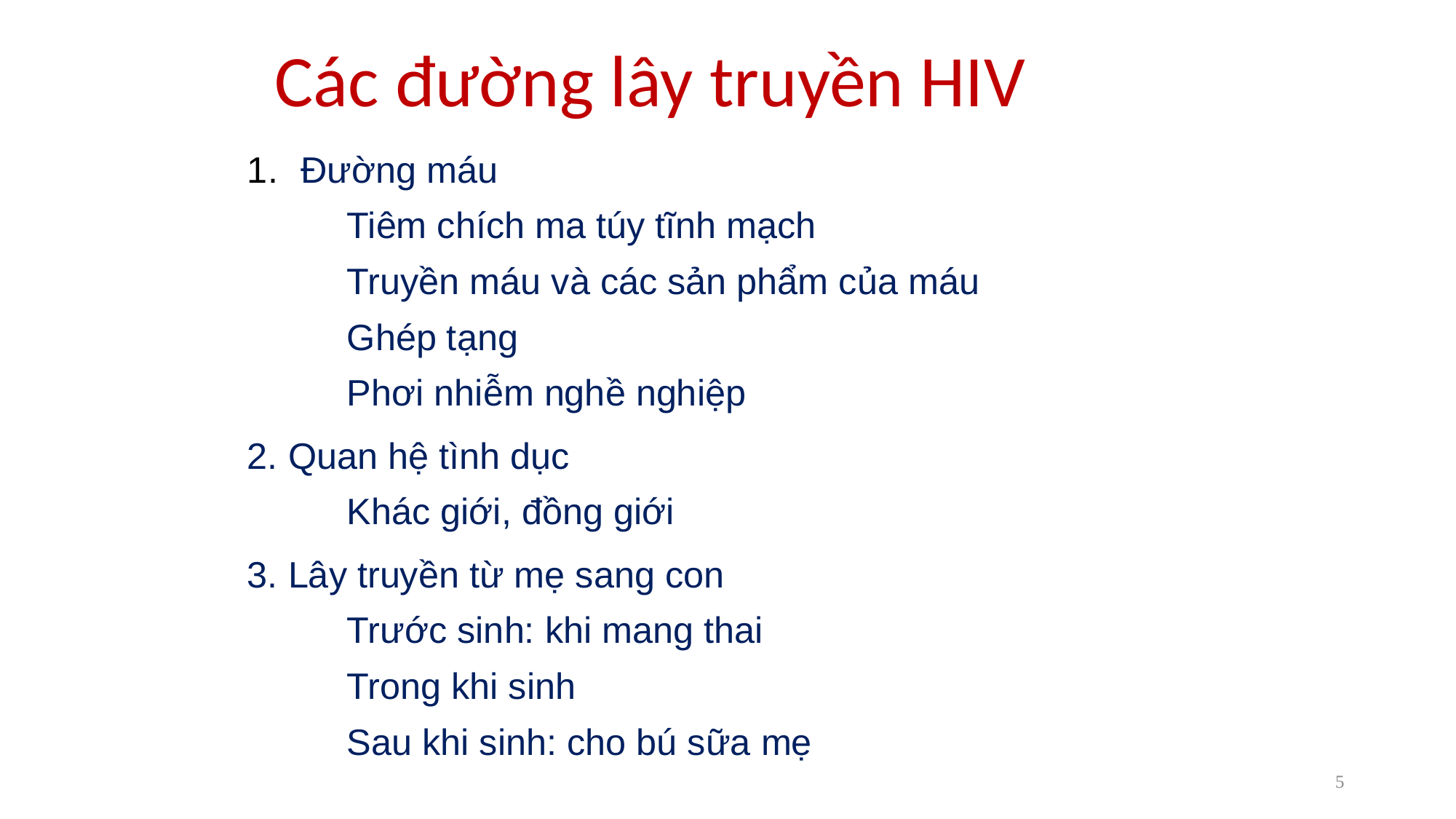

5
# Các đường lây truyền HIV
Đường máu
Tiêm chích ma túy tĩnh mạch
Truyền máu và các sản phẩm của máu
Ghép tạng
Phơi nhiễm nghề nghiệp
2. Quan hệ tình dục
Khác giới, đồng giới
3. Lây truyền từ mẹ sang con
Trước sinh: khi mang thai
Trong khi sinh
Sau khi sinh: cho bú sữa mẹ